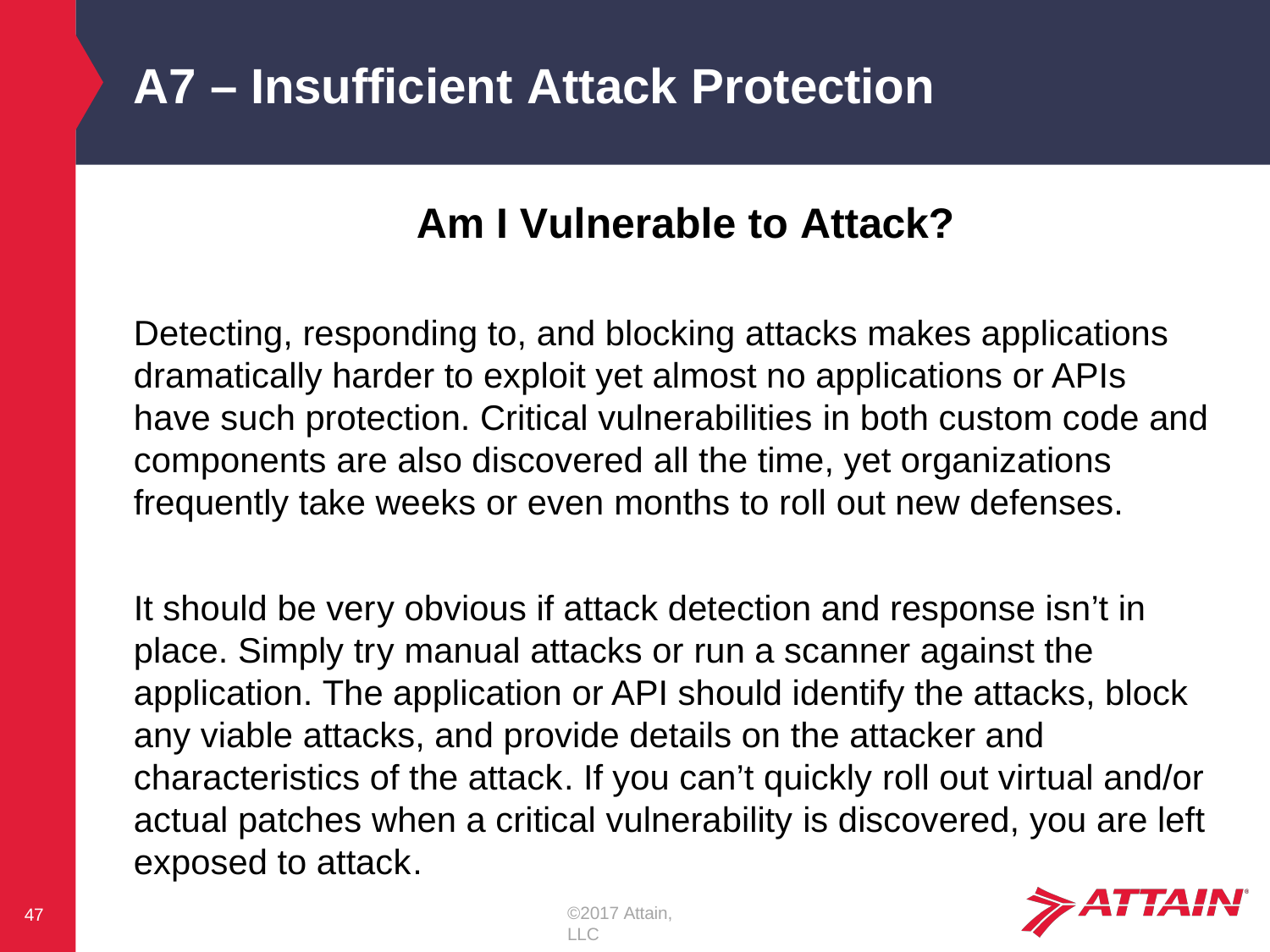

# A7 – Insufficient Attack Protection
Am I Vulnerable to Attack?

Detecting, responding to, and blocking attacks makes applications dramatically harder to exploit yet almost no applications or APIs have such protection. Critical vulnerabilities in both custom code and components are also discovered all the time, yet organizations frequently take weeks or even months to roll out new defenses.

It should be very obvious if attack detection and response isn’t in place. Simply try manual attacks or run a scanner against the application. The application or API should identify the attacks, block any viable attacks, and provide details on the attacker and characteristics of the attack. If you can’t quickly roll out virtual and/or actual patches when a critical vulnerability is discovered, you are left exposed to attack.
©2017 Attain, LLC
47